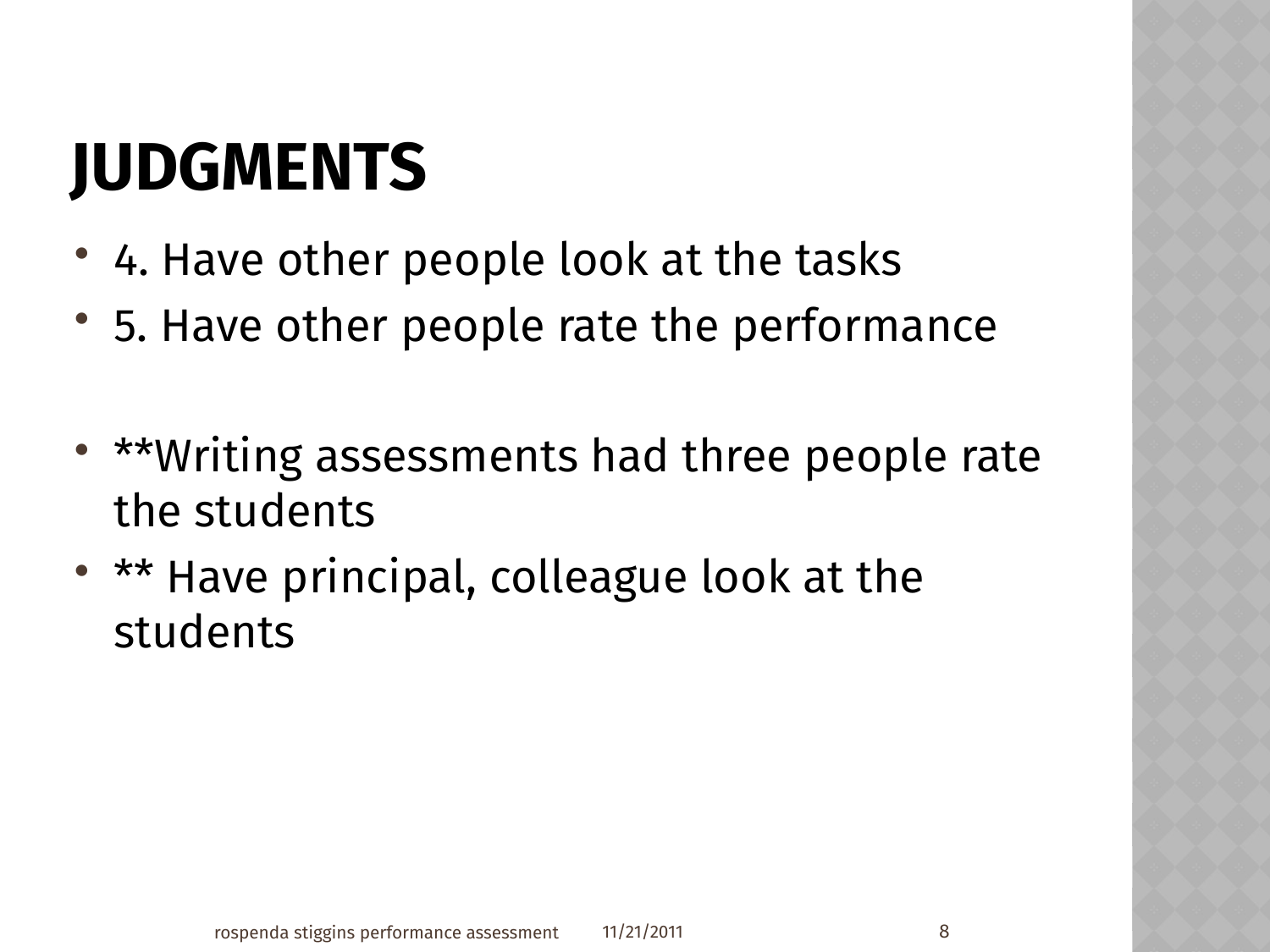

# Judgments
4. Have other people look at the tasks
5. Have other people rate the performance

**Writing assessments had three people rate the students
** Have principal, colleague look at the students
8
rospenda stiggins performance assessment
11/21/2011